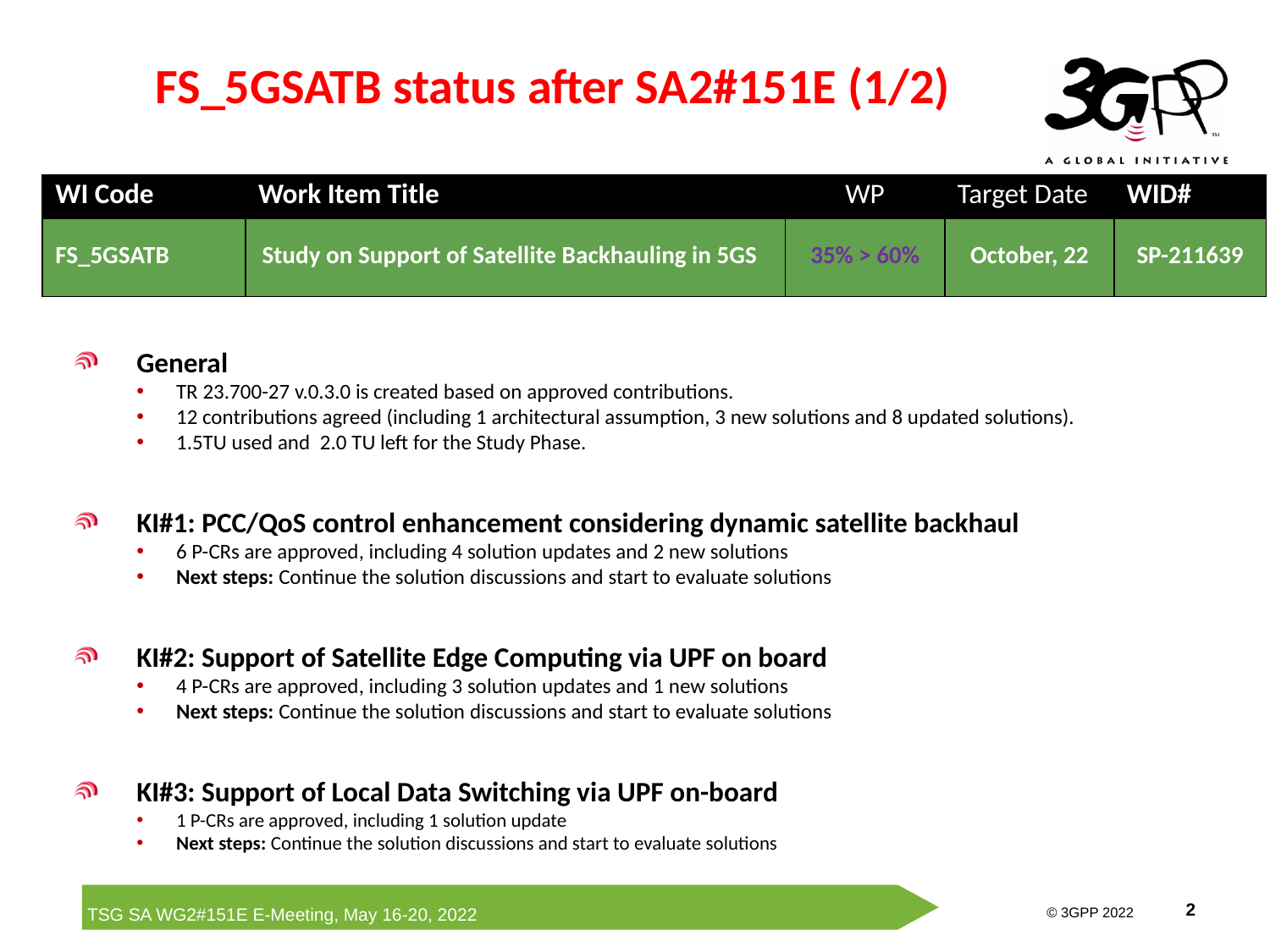

# FS_5GSATB status after SA2#151E (1/2)
| WI Code | Work Item Title | WP | Target Date | WID# |
| --- | --- | --- | --- | --- |
| FS\_5GSATB | Study on Support of Satellite Backhauling in 5GS | 35% > 60% | October, 22 | SP-211639 |
General
TR 23.700-27 v.0.3.0 is created based on approved contributions.
12 contributions agreed (including 1 architectural assumption, 3 new solutions and 8 updated solutions).
1.5TU used and  2.0 TU left for the Study Phase.

KI#1: PCC/QoS control enhancement considering dynamic satellite backhaul
6 P-CRs are approved, including 4 solution updates and 2 new solutions
Next steps: Continue the solution discussions and start to evaluate solutions

KI#2: Support of Satellite Edge Computing via UPF on board
4 P-CRs are approved, including 3 solution updates and 1 new solutions
Next steps: Continue the solution discussions and start to evaluate solutions

KI#3: Support of Local Data Switching via UPF on-board
1 P-CRs are approved, including 1 solution update
Next steps: Continue the solution discussions and start to evaluate solutions